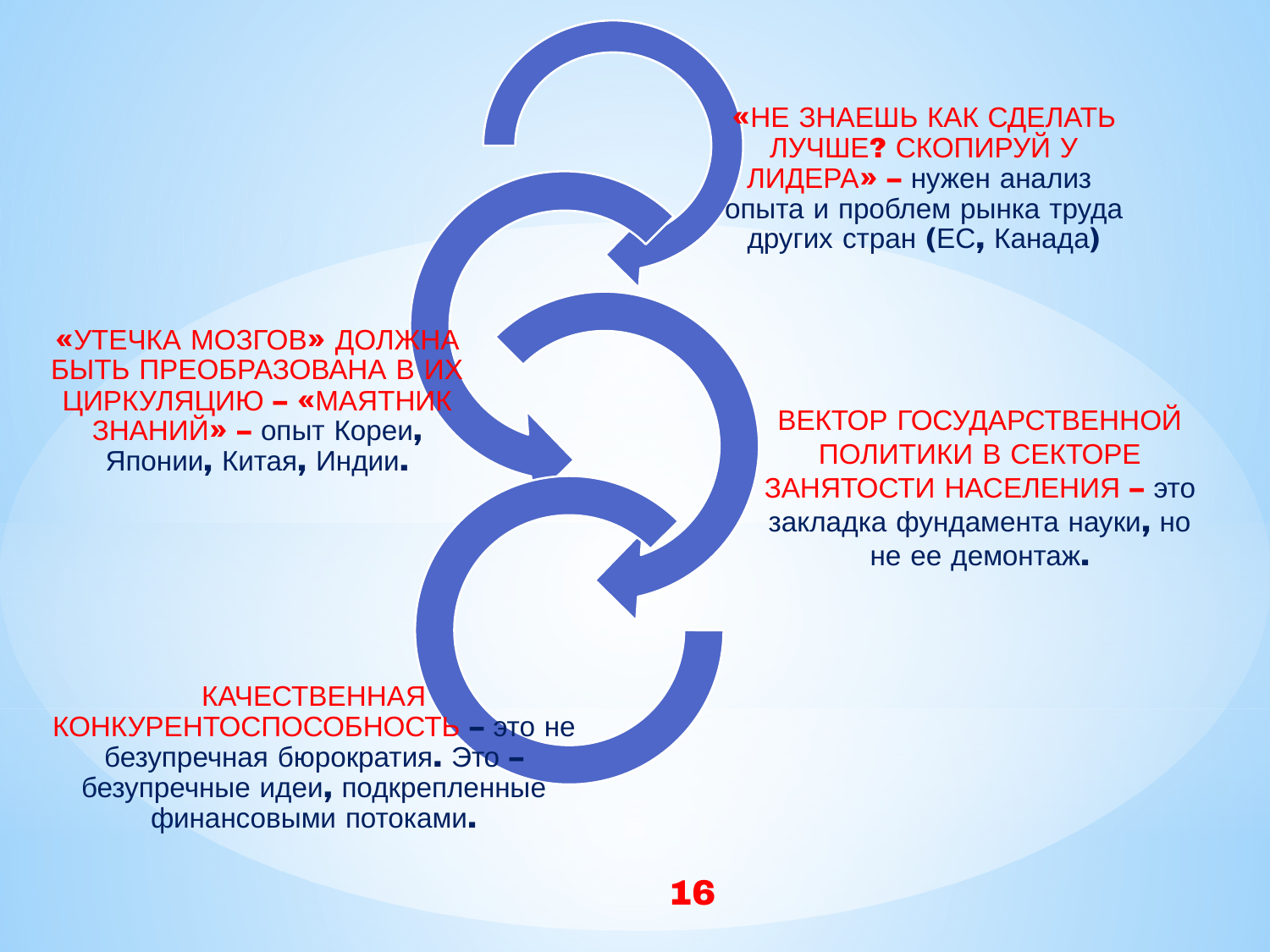

«НЕ ЗНАЕШЬ КАК СДЕЛАТЬ ЛУЧШЕ? СКОПИРУЙ У ЛИДЕРА» – нужен анализ  опыта и проблем рынка труда других стран (ЕС, Канада)
«УТЕЧКА МОЗГОВ» ДОЛЖНА БЫТЬ ПРЕОБРАЗОВАНА В ИХ ЦИРКУЛЯЦИЮ – «МАЯТНИК ЗНАНИЙ» – опыт Кореи, Японии, Китая, Индии.

КАЧЕСТВЕННАЯ КОНКУРЕНТОСПОСОБНОСТЬ – это не безупречная бюрократия. Это – безупречные идеи, подкрепленные финансовыми потоками.
ВЕКТОР ГОСУДАРСТВЕННОЙ ПОЛИТИКИ В СЕКТОРЕ ЗАНЯТОСТИ НАСЕЛЕНИЯ – это закладка фундамента науки, но не ее демонтаж.

16